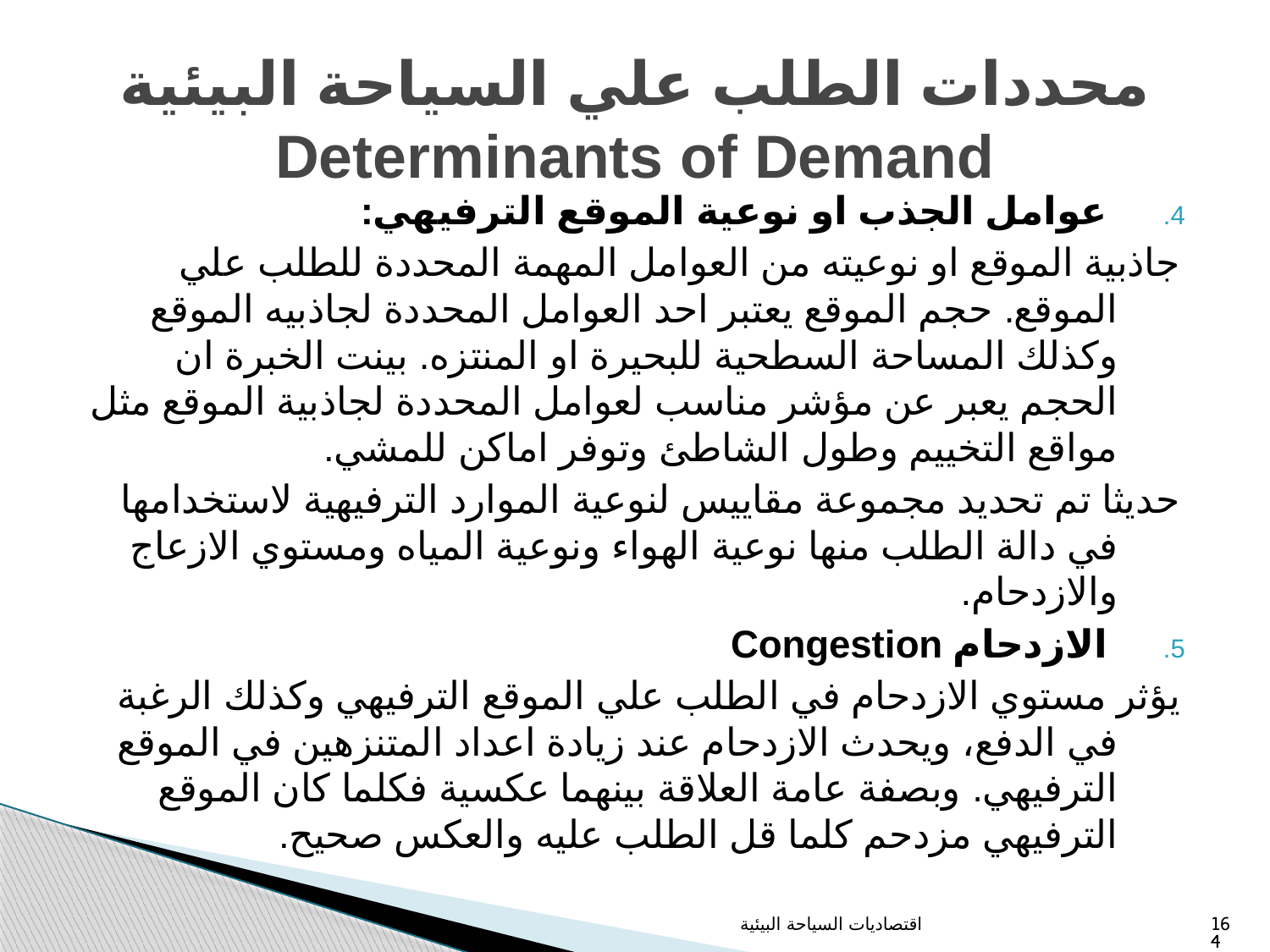

# محددات الطلب علي السياحة البيئية Determinants of Demand
 عوامل الجذب او نوعية الموقع الترفيهي:
جاذبية الموقع او نوعيته من العوامل المهمة المحددة للطلب علي الموقع. حجم الموقع يعتبر احد العوامل المحددة لجاذبيه الموقع وكذلك المساحة السطحية للبحيرة او المنتزه. بينت الخبرة ان الحجم يعبر عن مؤشر مناسب لعوامل المحددة لجاذبية الموقع مثل مواقع التخييم وطول الشاطئ وتوفر اماكن للمشي.
حديثا تم تحديد مجموعة مقاييس لنوعية الموارد الترفيهية لاستخدامها في دالة الطلب منها نوعية الهواء ونوعية المياه ومستوي الازعاج والازدحام.
 الازدحام Congestion
يؤثر مستوي الازدحام في الطلب علي الموقع الترفيهي وكذلك الرغبة في الدفع، ويحدث الازدحام عند زيادة اعداد المتنزهين في الموقع الترفيهي. وبصفة عامة العلاقة بينهما عكسية فكلما كان الموقع الترفيهي مزدحم كلما قل الطلب عليه والعكس صحيح.
اقتصاديات السياحة البيئية
164